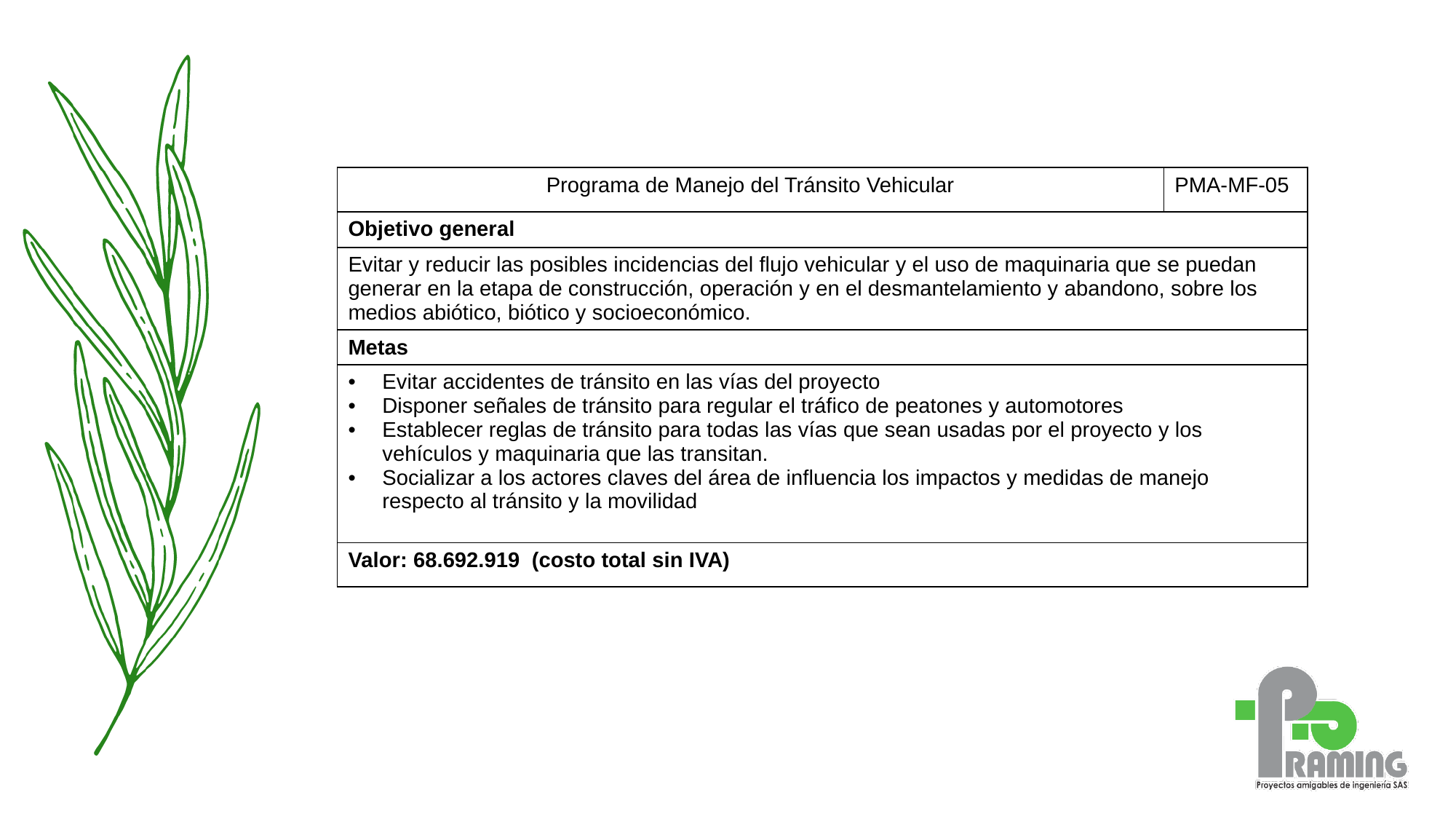

| Programa de Manejo del Tránsito Vehicular | PMA-MF-05 |
| --- | --- |
| Objetivo general |  |
| Evitar y reducir las posibles incidencias del flujo vehicular y el uso de maquinaria que se puedan generar en la etapa de construcción, operación y en el desmantelamiento y abandono, sobre los medios abiótico, biótico y socioeconómico. |  |
| Metas |  |
| Evitar accidentes de tránsito en las vías del proyecto Disponer señales de tránsito para regular el tráfico de peatones y automotores Establecer reglas de tránsito para todas las vías que sean usadas por el proyecto y los vehículos y maquinaria que las transitan. Socializar a los actores claves del área de influencia los impactos y medidas de manejo respecto al tránsito y la movilidad |  |
| Valor: 68.692.919 (costo total sin IVA) |  |